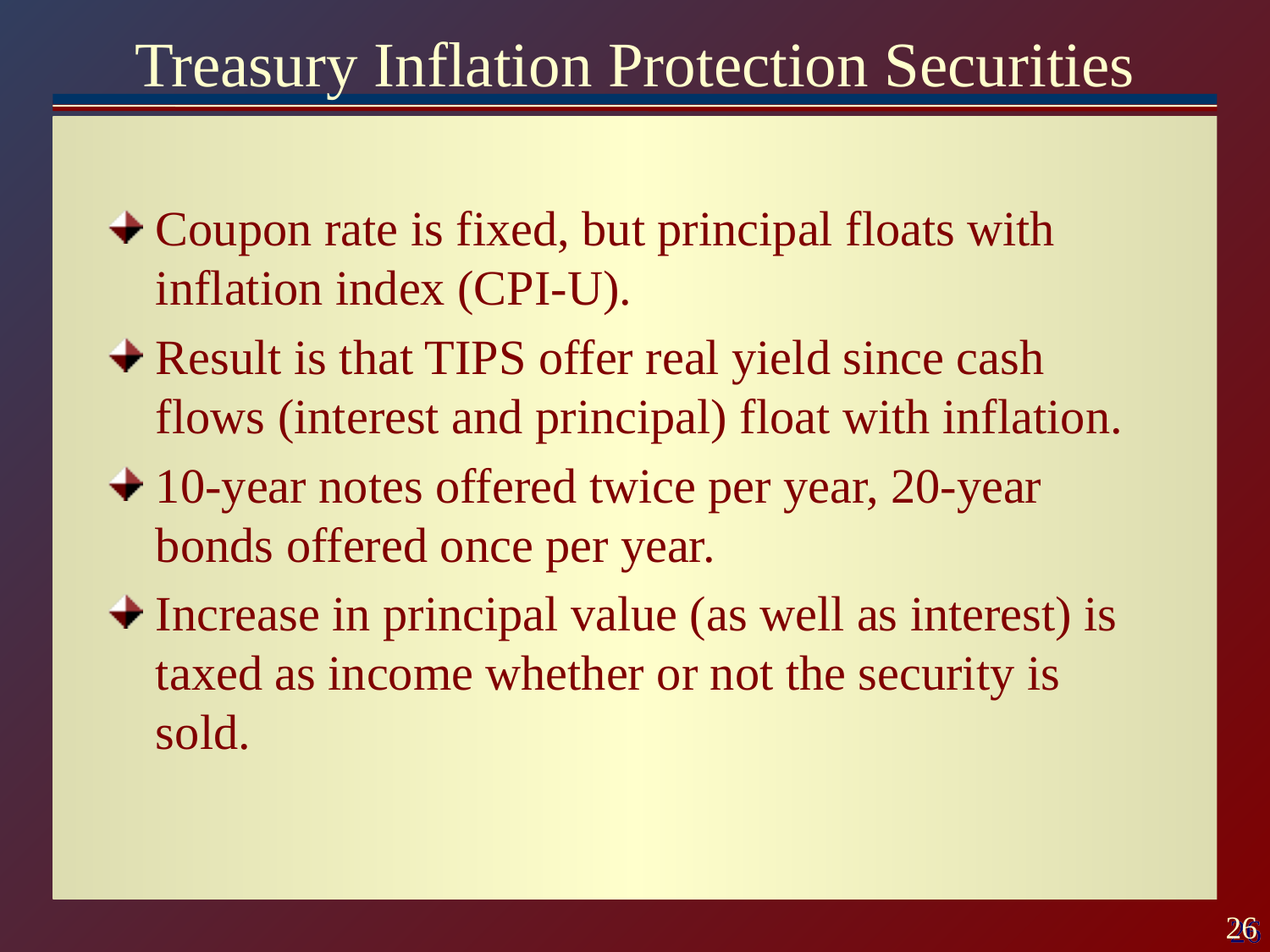

# Treasury Inflation Protection Securities
Coupon rate is fixed, but principal floats with inflation index (CPI-U).
Result is that TIPS offer real yield since cash flows (interest and principal) float with inflation.
10-year notes offered twice per year, 20-year bonds offered once per year.
Increase in principal value (as well as interest) is taxed as income whether or not the security is sold.